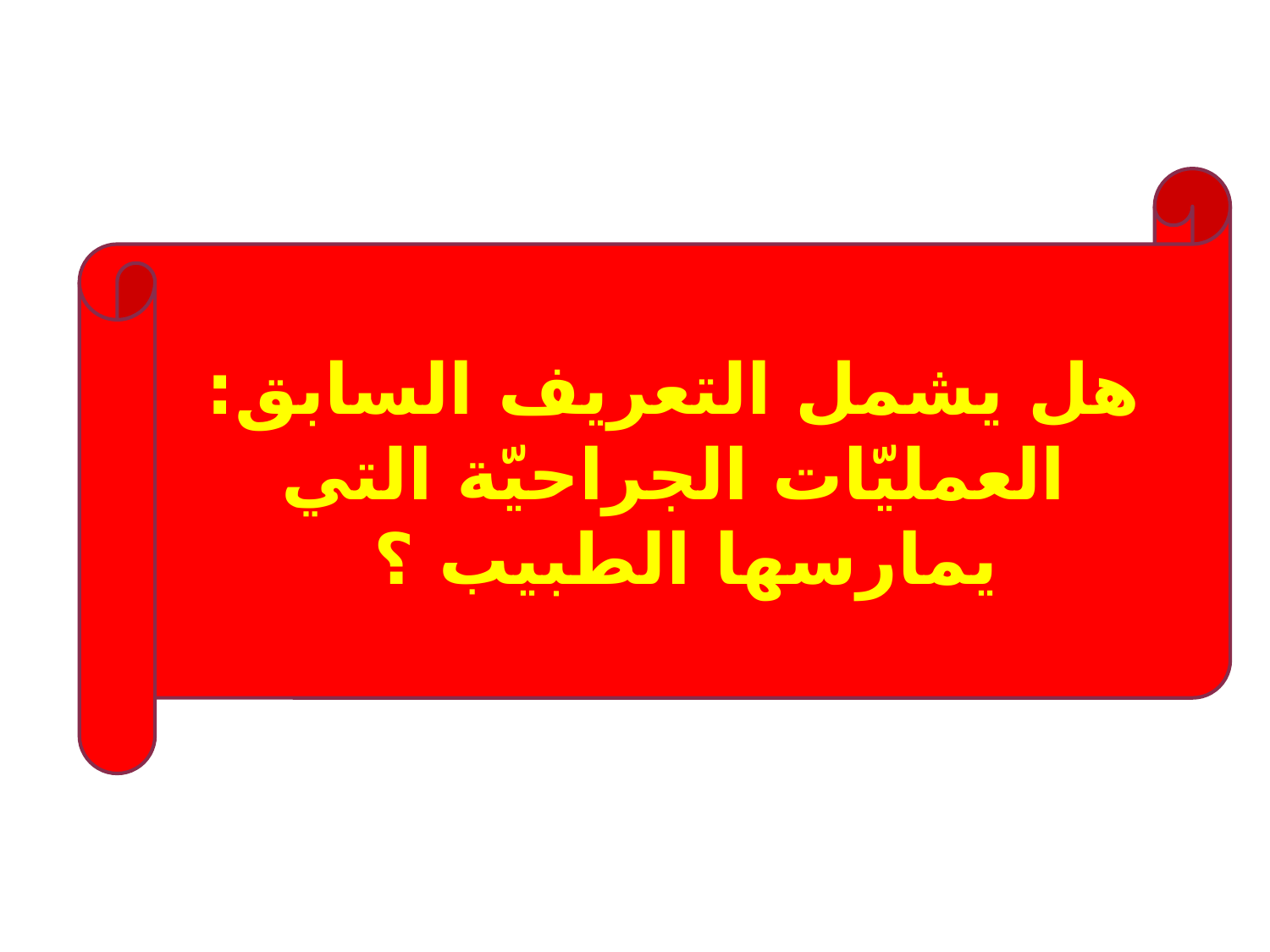

هل يشمل التعريف السابق:
العمليّات الجراحيّة التي يمارسها الطبيب ؟